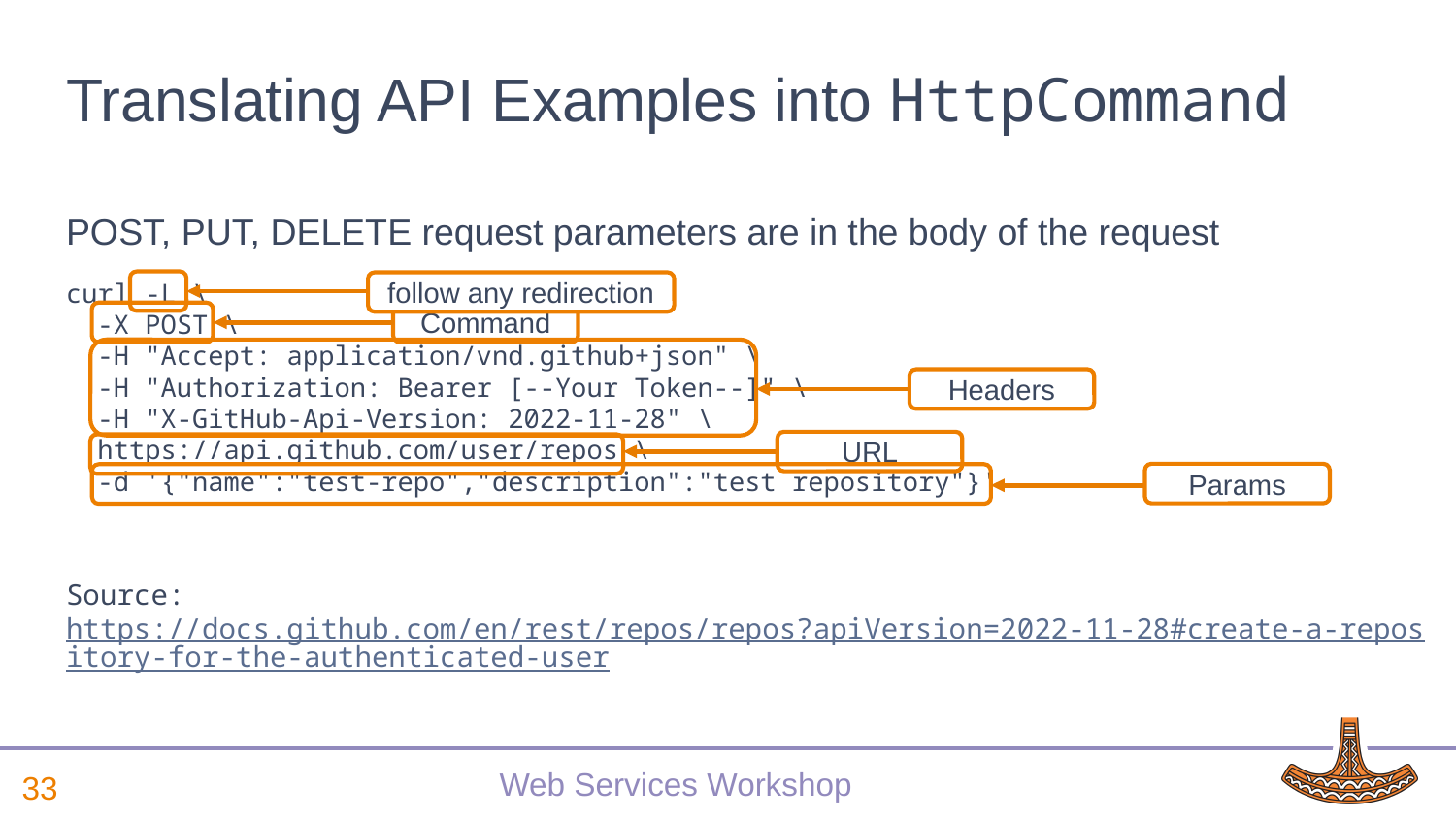

# Translating API Examples into HttpCommand
POST, PUT, DELETE request parameters are in the body of the request
curl -L \
  -X POST \
  -H "Accept: application/vnd.github+json" \
  -H "Authorization: Bearer [--Your Token--]" \
  -H "X-GitHub-Api-Version: 2022-11-28" \
  https://api.github.com/user/repos \
  -d '{"name":"test-repo","description":"test repository"}'

Source: https://docs.github.com/en/rest/repos/repos?apiVersion=2022-11-28#create-a-repository-for-the-authenticated-user

follow any redirection
Command

Headers
URL

Params